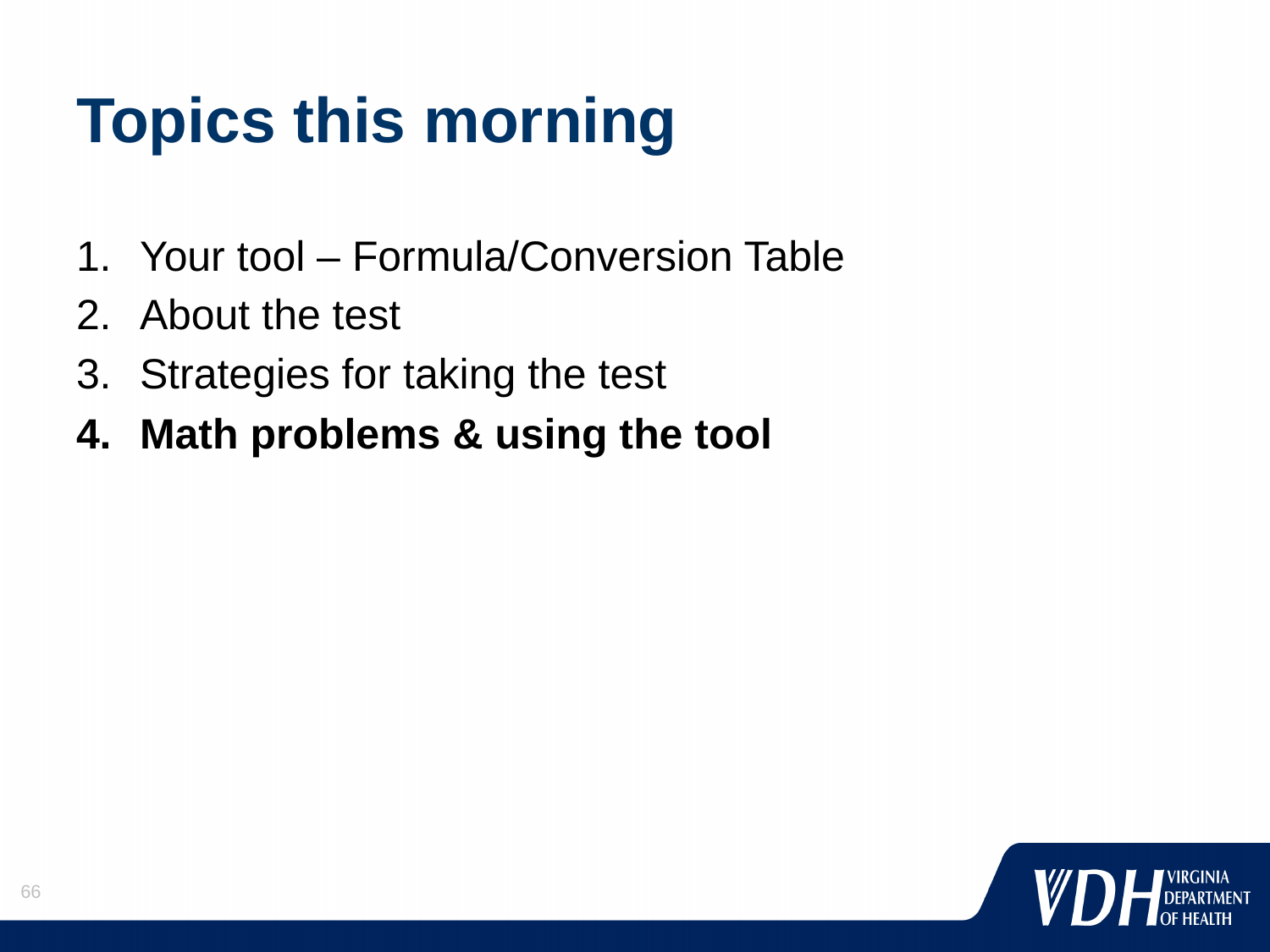

# Topics this morning
Your tool – Formula/Conversion Table
About the test
Strategies for taking the test
Math problems & using the tool
66